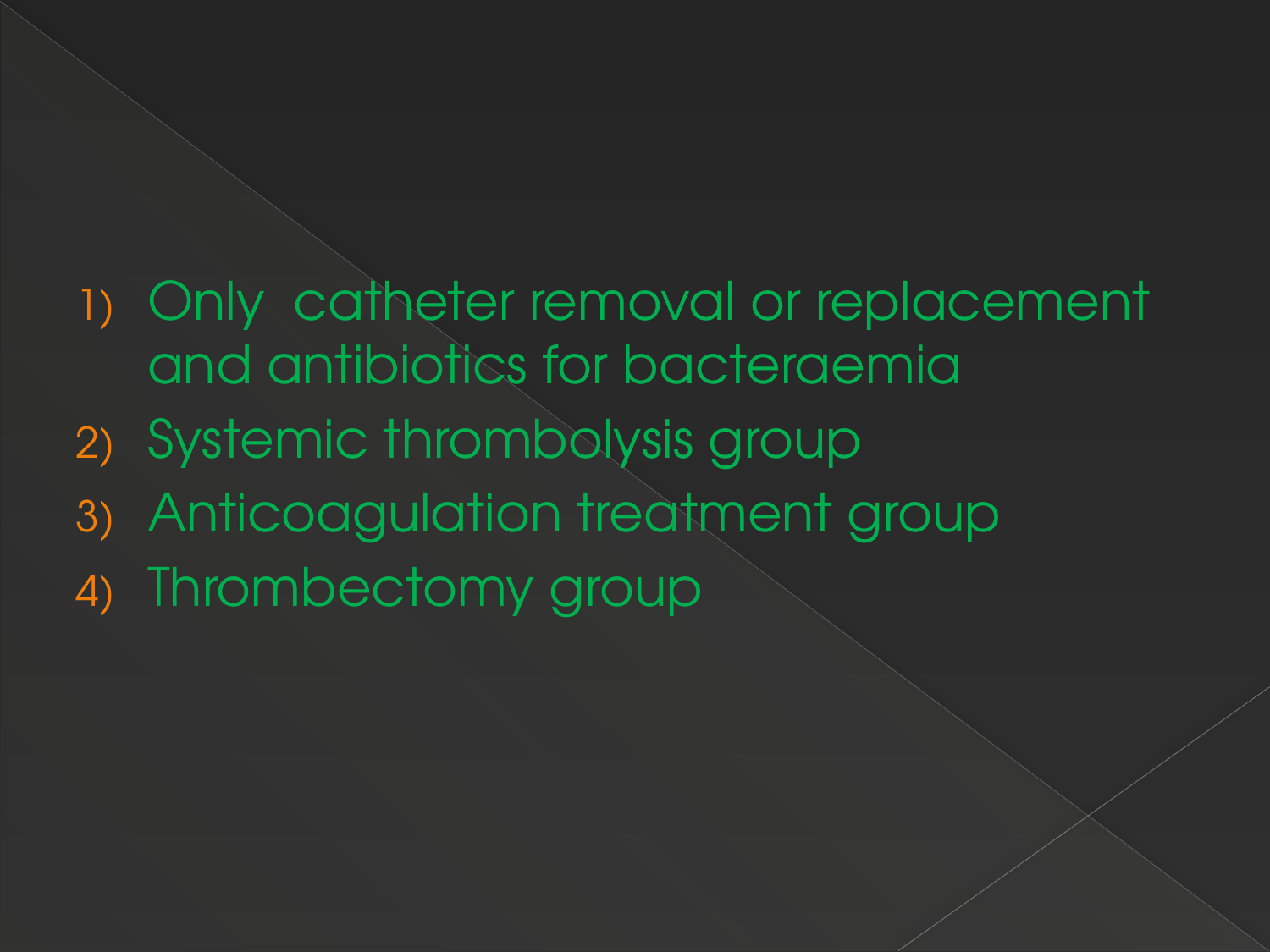

#
Only  catheter removal or replacement and antibiotics for bacteraemia
Systemic thrombolysis group
Anticoagulation treatment group
Thrombectomy group